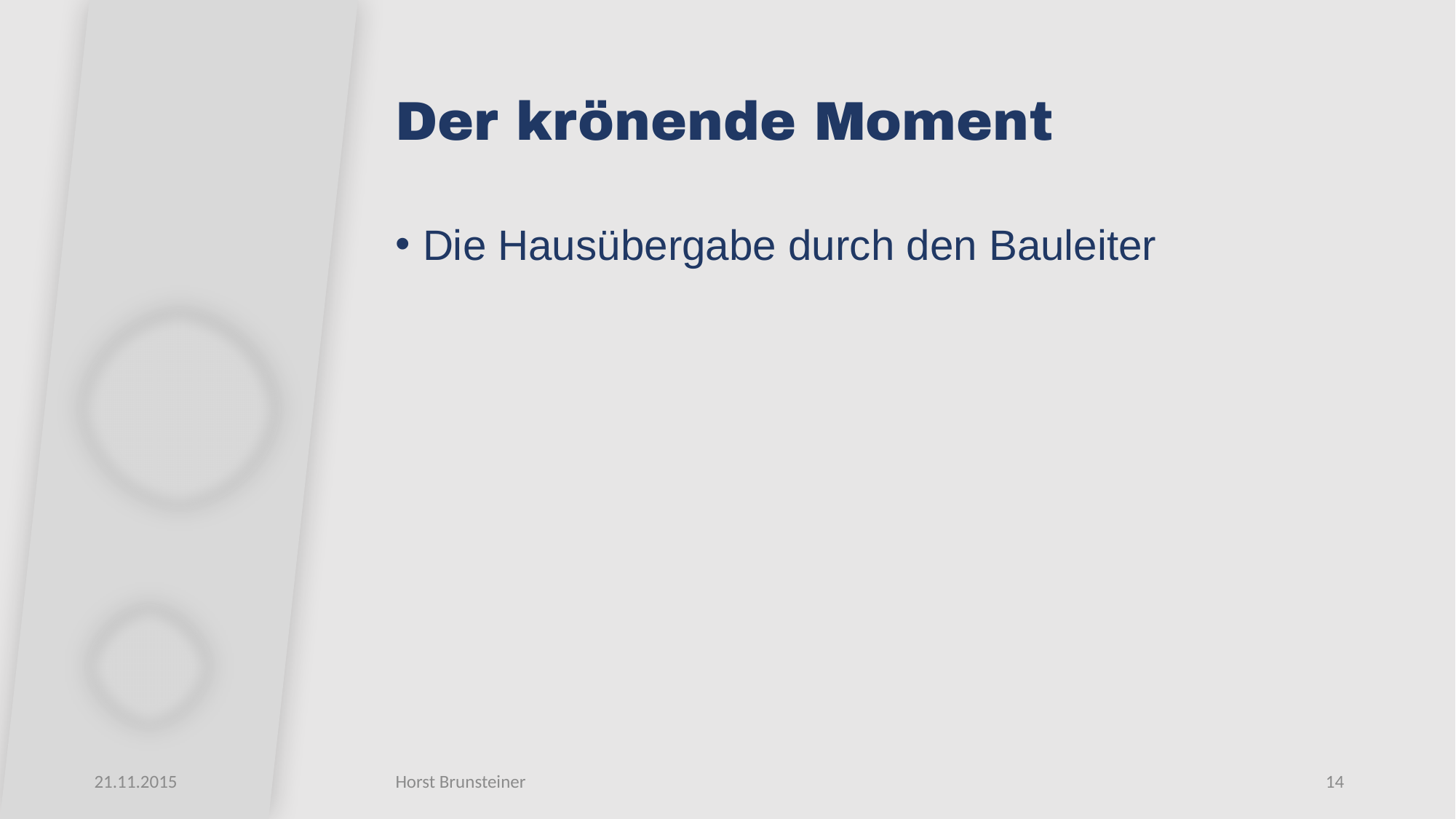

# Der krönende Moment
Die Hausübergabe durch den Bauleiter
21.11.2015
Horst Brunsteiner
14